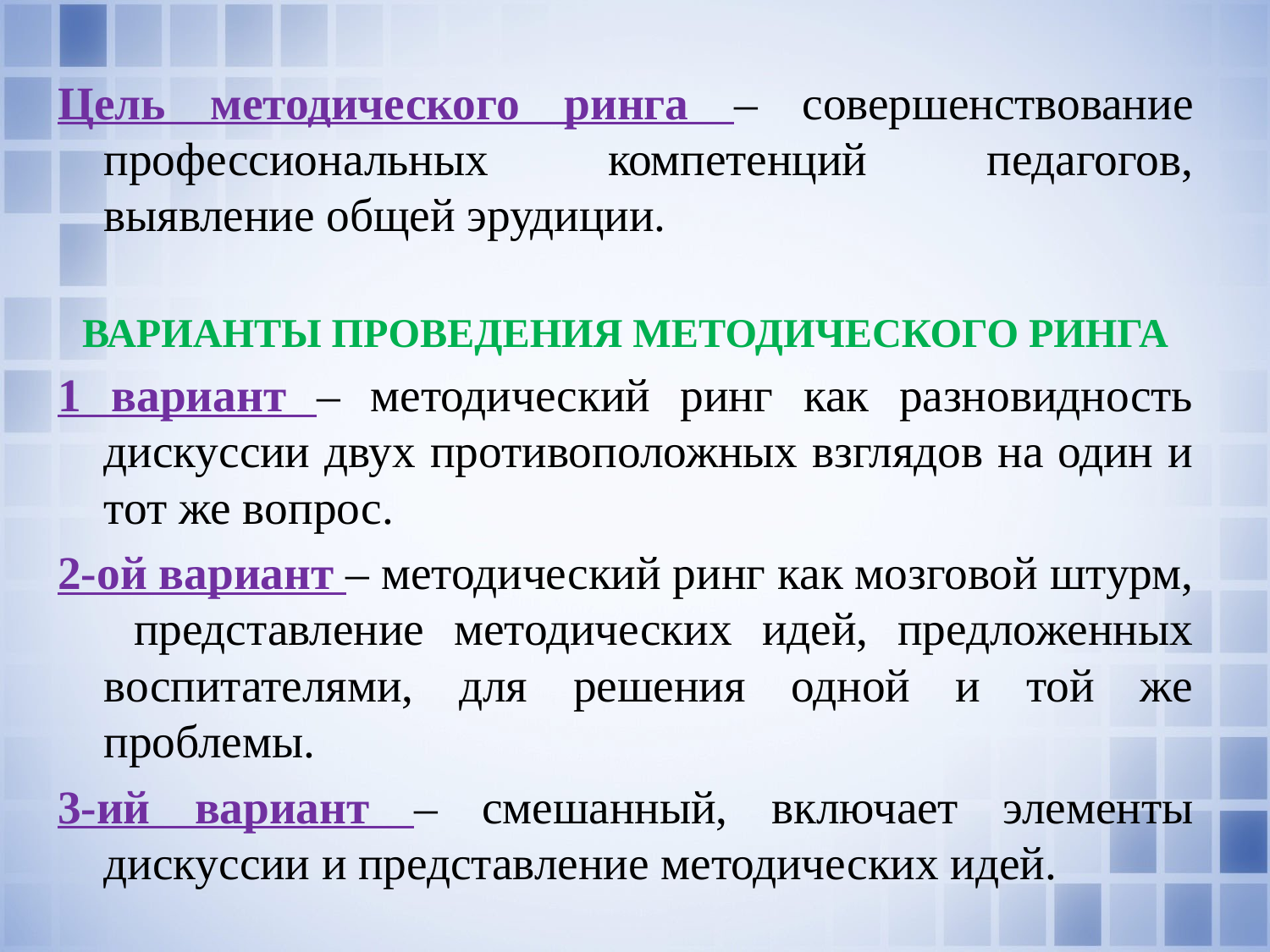

Цель методического ринга – совершенствование профессиональных компетенций педагогов, выявление общей эрудиции.

ВАРИАНТЫ ПРОВЕДЕНИЯ МЕТОДИЧЕСКОГО РИНГА
1 вариант – методический ринг как разновидность дискуссии двух противоположных взглядов на один и тот же вопрос.
2-ой вариант – методический ринг как мозговой штурм,  представление методических идей, предложенных воспитателями, для решения одной и той же проблемы.
3-ий вариант – смешанный, включает элементы дискуссии и представление методических идей.